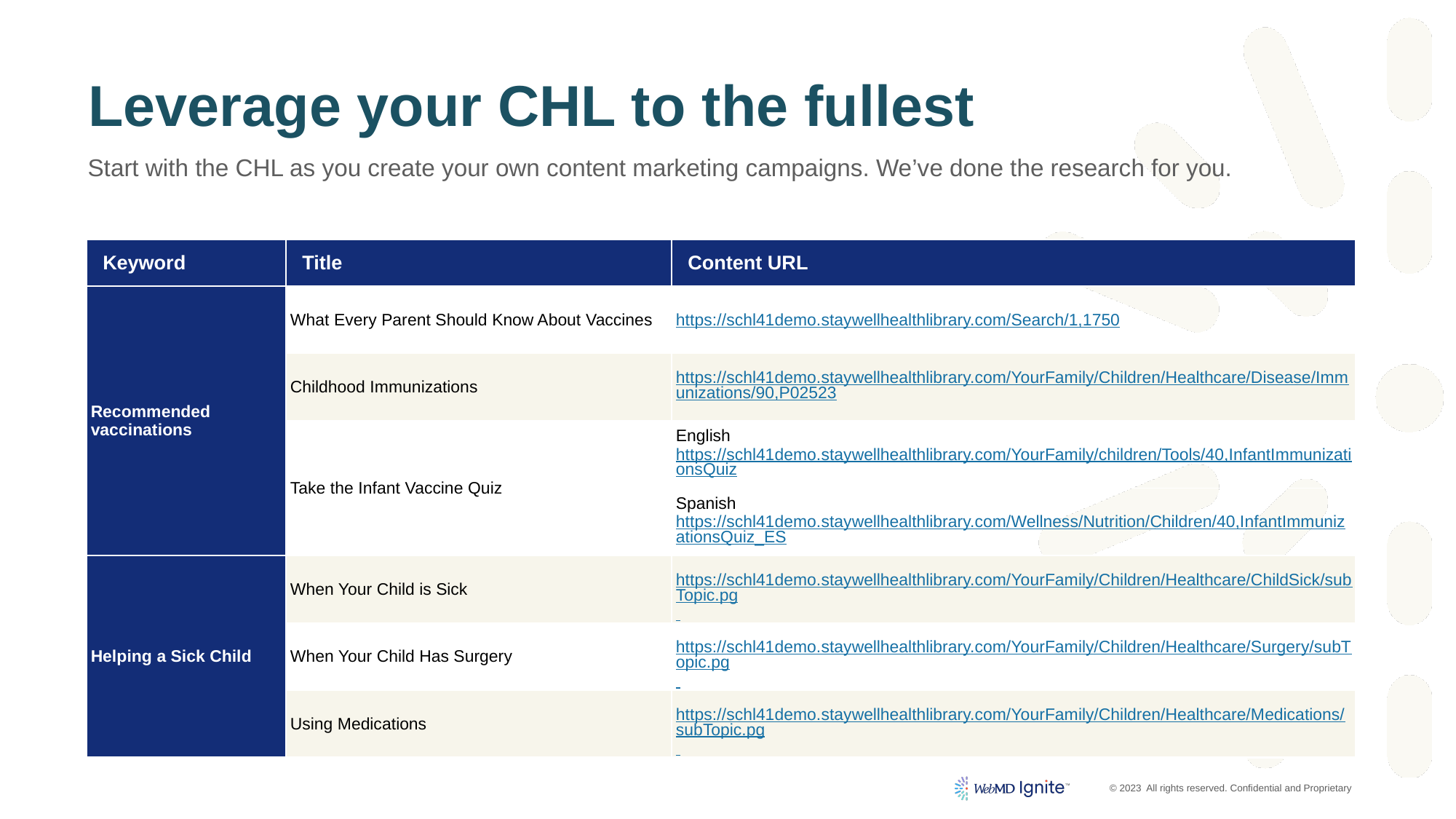

# Leverage your CHL to the fullest
Start with the CHL as you create your own content marketing campaigns. We’ve done the research for you.
| Keyword | Title | Content URL |
| --- | --- | --- |
| Recommended vaccinations | What Every Parent Should Know About Vaccines | https://schl41demo.staywellhealthlibrary.com/Search/1,1750 |
|  | Childhood Immunizations | https://schl41demo.staywellhealthlibrary.com/YourFamily/Children/Healthcare/Disease/Immunizations/90,P02523 |
|  | Take the Infant Vaccine Quiz | English https://schl41demo.staywellhealthlibrary.com/YourFamily/children/Tools/40,InfantImmunizationsQuiz |
|  |  | Spanish https://schl41demo.staywellhealthlibrary.com/Wellness/Nutrition/Children/40,InfantImmunizationsQuiz\_ES |
| Helping a Sick Child | When Your Child is Sick | https://schl41demo.staywellhealthlibrary.com/YourFamily/Children/Healthcare/ChildSick/subTopic.pg |
|  | When Your Child Has Surgery | https://schl41demo.staywellhealthlibrary.com/YourFamily/Children/Healthcare/Surgery/subTopic.pg |
|  | Using Medications | https://schl41demo.staywellhealthlibrary.com/YourFamily/Children/Healthcare/Medications/subTopic.pg |